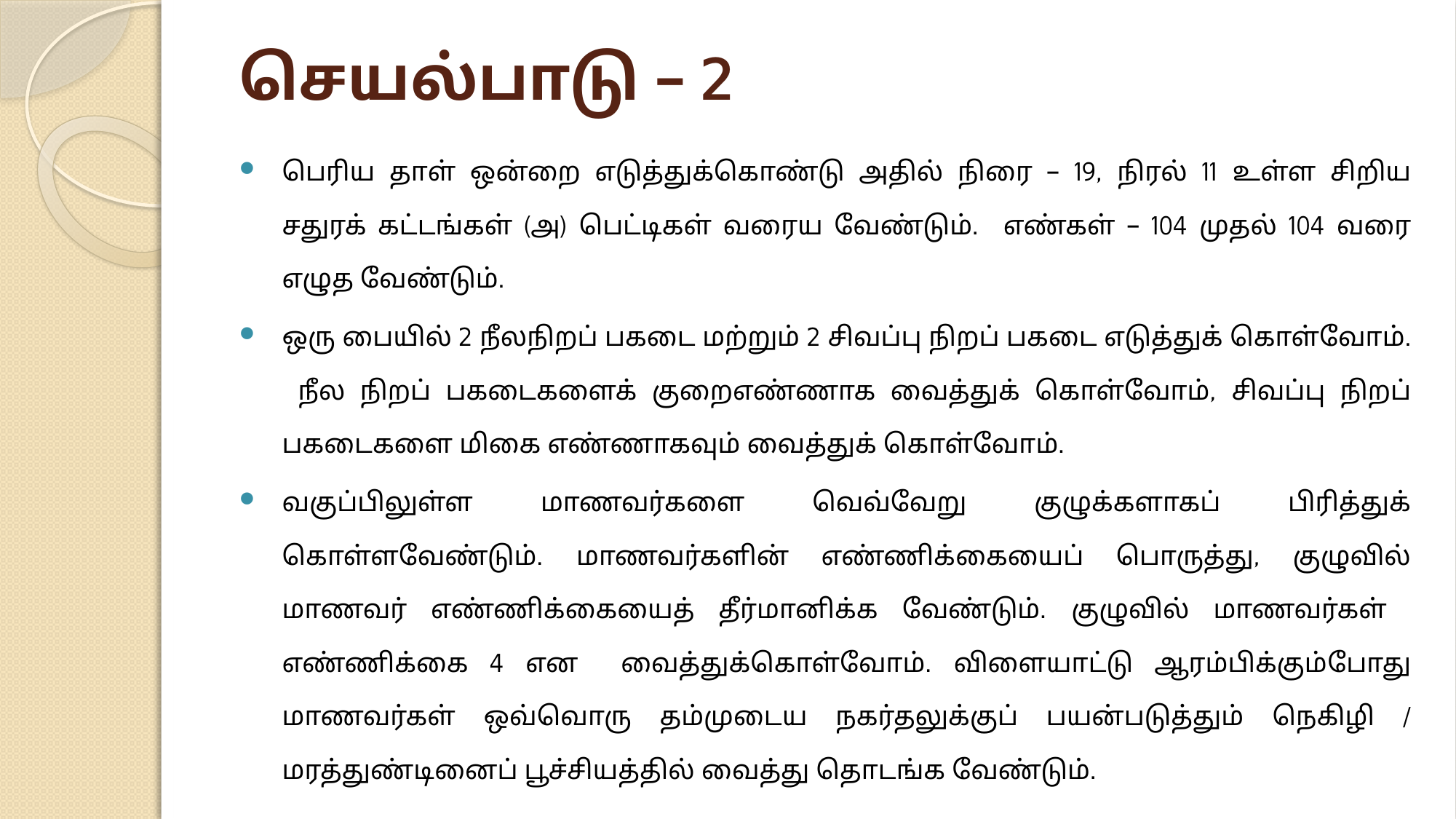

# செயல்பாடு – 2
பெரிய தாள் ஒன்றை எடுத்துக்கொண்டு அதில் நிரை – 19, நிரல் 11 உள்ள சிறிய சதுரக் கட்டங்கள் (அ) பெட்டிகள் வரைய வேண்டும்.  எண்கள் – 104 முதல் 104 வரை எழுத வேண்டும்.
ஒரு பையில் 2 நீலநிறப் பகடை மற்றும் 2 சிவப்பு நிறப் பகடை எடுத்துக் கொள்வோம்.  நீல நிறப் பகடைகளைக் குறைஎண்ணாக வைத்துக் கொள்வோம், சிவப்பு நிறப் பகடைகளை மிகை எண்ணாகவும் வைத்துக் கொள்வோம்.
வகுப்பிலுள்ள மாணவர்களை வெவ்வேறு குழுக்களாகப் பிரித்துக் கொள்ளவேண்டும். மாணவர்களின் எண்ணிக்கையைப் பொருத்து, குழுவில் மாணவர் எண்ணிக்கையைத் தீர்மானிக்க வேண்டும். குழுவில் மாணவர்கள்  எண்ணிக்கை 4 என  வைத்துக்கொள்வோம். விளையாட்டு ஆரம்பிக்கும்போது மாணவர்கள் ஒவ்வொரு தம்முடைய நகர்தலுக்குப் பயன்படுத்தும் நெகிழி / மரத்துண்டினைப் பூச்சியத்தில் வைத்து தொடங்க வேண்டும்.